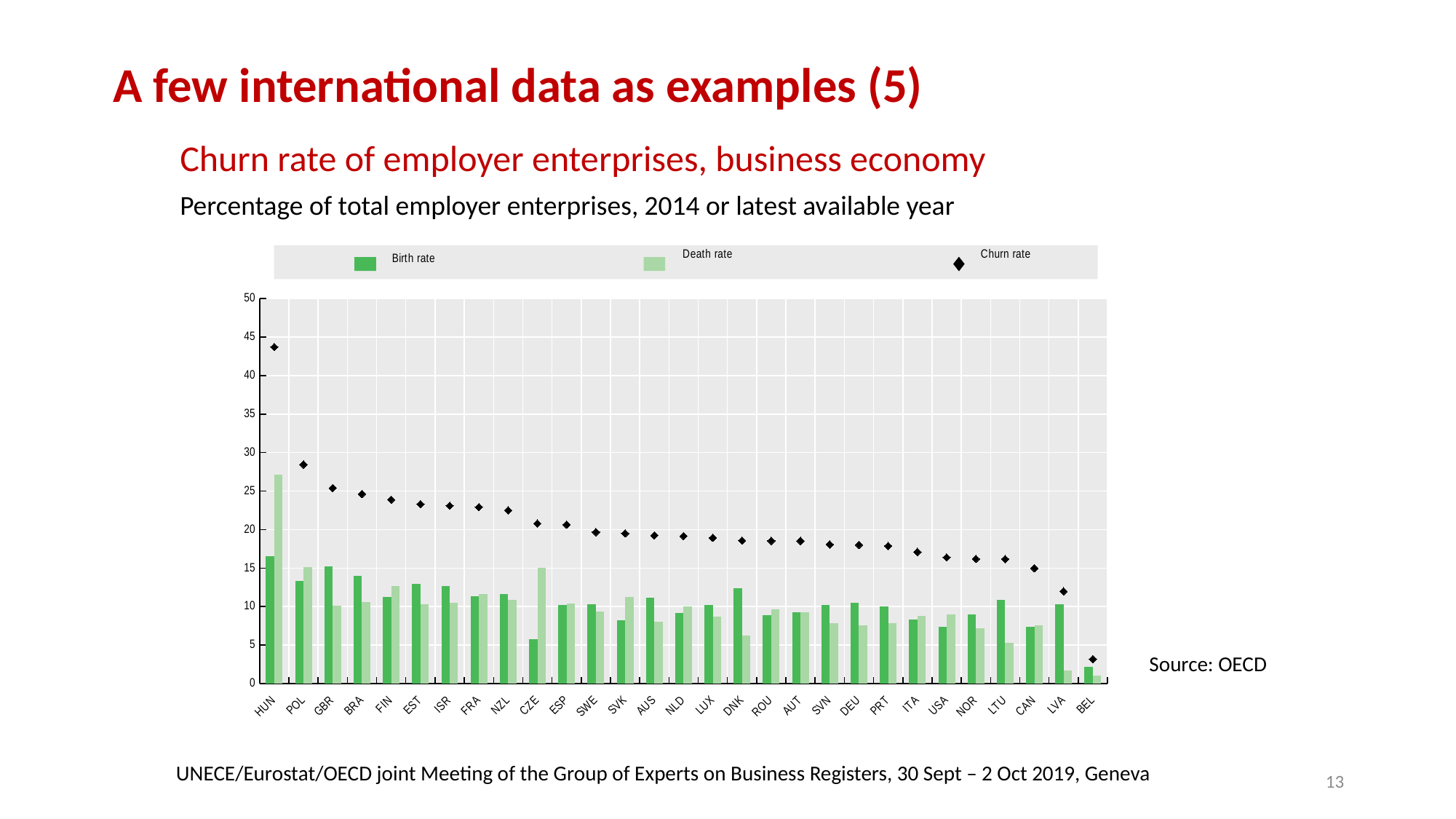

# A few international data as examples (5)
Churn rate of employer enterprises, business economy
Percentage of total employer enterprises, 2014 or latest available year

### Chart

| Category | Birth rate | Death rate | Churn rate |
|---|---|---|---|
| HUN | 16.536775588989258 | 27.170381546020508 | 43.707157135009766 |
| POL | 13.35242 | 15.10749 | 28.45992 |
| GBR | 15.246197700500488 | 10.146790504455566 | 25.392988204956055 |
| BRA | 14.00017 | 10.62389 | 24.62406 |
| FIN | 11.222844123840332 | 12.664546012878418 | 23.88739013671875 |
| EST | 12.99032 | 10.31511 | 23.30544 |
| ISR | 12.62857 | 10.46658 | 23.09515 |
| FRA | 11.324938774108887 | 11.594935417175293 | 22.91987419128418 |
| NZL | 11.64309 | 10.8532 | 22.49629 |
| CZE | 5.725342273712158 | 15.061675071716309 | 20.787017822265625 |
| ESP | 10.231287956237793 | 10.410344123840332 | 20.641632080078125 |
| SWE | 10.295084953308105 | 9.37564754486084 | 19.670732498168945 |
| SVK | 8.267162322998047 | 11.2313871383667 | 19.498550415039062 |
| AUS | 11.191518783569336 | 8.052348136901855 | 19.243865966796875 |
| NLD | 9.157712936401367 | 9.998828887939453 | 19.15654182434082 |
| LUX | 10.219690322875977 | 8.710604667663574 | 18.930294036865234 |
| DNK | 12.3812 | 6.196222 | 18.57742 |
| ROU | 8.90989875793457 | 9.621110916137695 | 18.531009674072266 |
| AUT | 9.302877426147461 | 9.221456527709961 | 18.524333953857422 |
| SVN | 10.208168029785156 | 7.860548973083496 | 18.06871795654297 |
| DEU | 10.502018928527832 | 7.5118303298950195 | 18.01384925842285 |
| PRT | 10.010074615478516 | 7.8680596351623535 | 17.87813377380371 |
| ITA | 8.339408874511719 | 8.759023666381836 | 17.098432540893555 |
| USA | 7.412821 | 8.960283 | 16.3731 |
| NOR | 8.9686279296875 | 7.229476451873779 | 16.198104858398438 |
| LTU | 10.891212463378906 | 5.278486728668213 | 16.16969871520996 |
| CAN | 7.414842 | 7.565086 | 14.97993 |
| LVA | 10.2869873046875 | 1.6998333930969238 | 11.986820220947266 |
| BEL | 2.168017 | 1.013484 | 3.181501 |
Source: OECD
UNECE/Eurostat/OECD joint Meeting of the Group of Experts on Business Registers, 30 Sept – 2 Oct 2019, Geneva
13